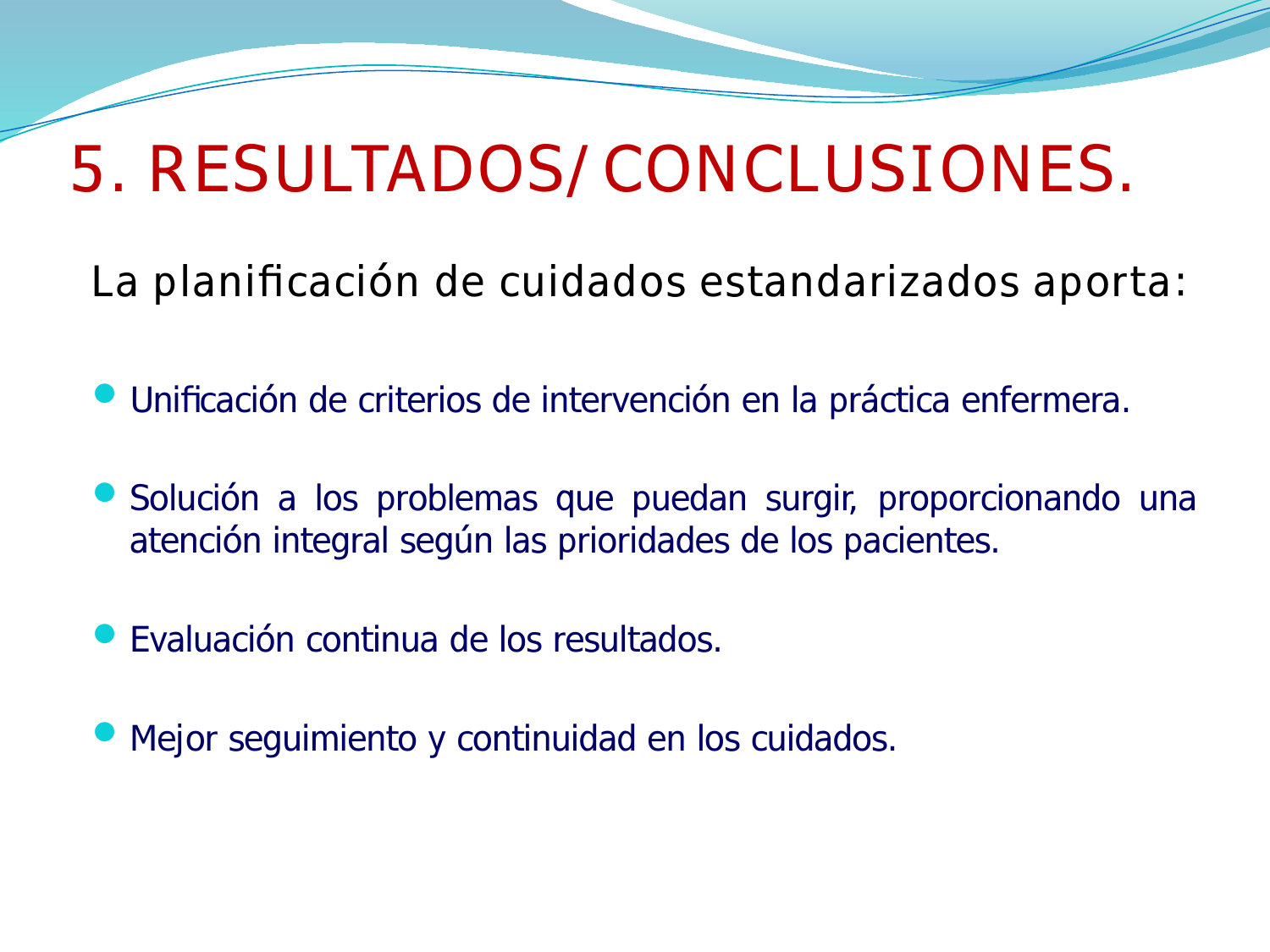

# 5. RESULTADOS/CONCLUSIONES.
La planificación de cuidados estandarizados aporta:

Unificación de criterios de intervención en la práctica enfermera.

Solución a los problemas que puedan surgir, proporcionando una atención integral según las prioridades de los pacientes.

Evaluación continua de los resultados.

Mejor seguimiento y continuidad en los cuidados.